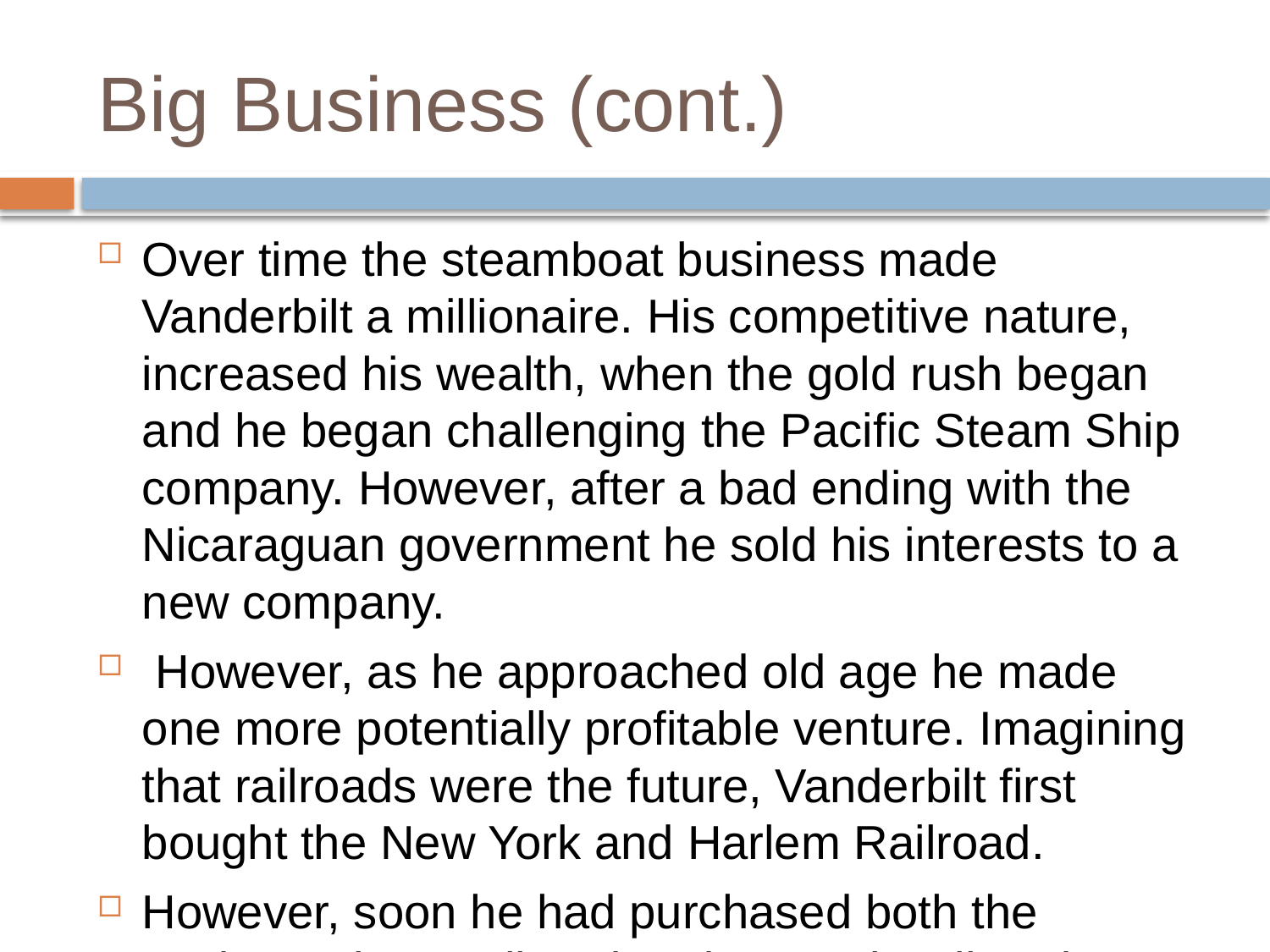

# Big Business (cont.)
Over time the steamboat business made Vanderbilt a millionaire. His competitive nature, increased his wealth, when the gold rush began and he began challenging the Pacific Steam Ship company. However, after a bad ending with the Nicaraguan government he sold his interests to a new company.
 However, as he approached old age he made one more potentially profitable venture. Imagining that railroads were the future, Vanderbilt first bought the New York and Harlem Railroad.
However, soon he had purchased both the Hudson River Railroad and Central Railroad.